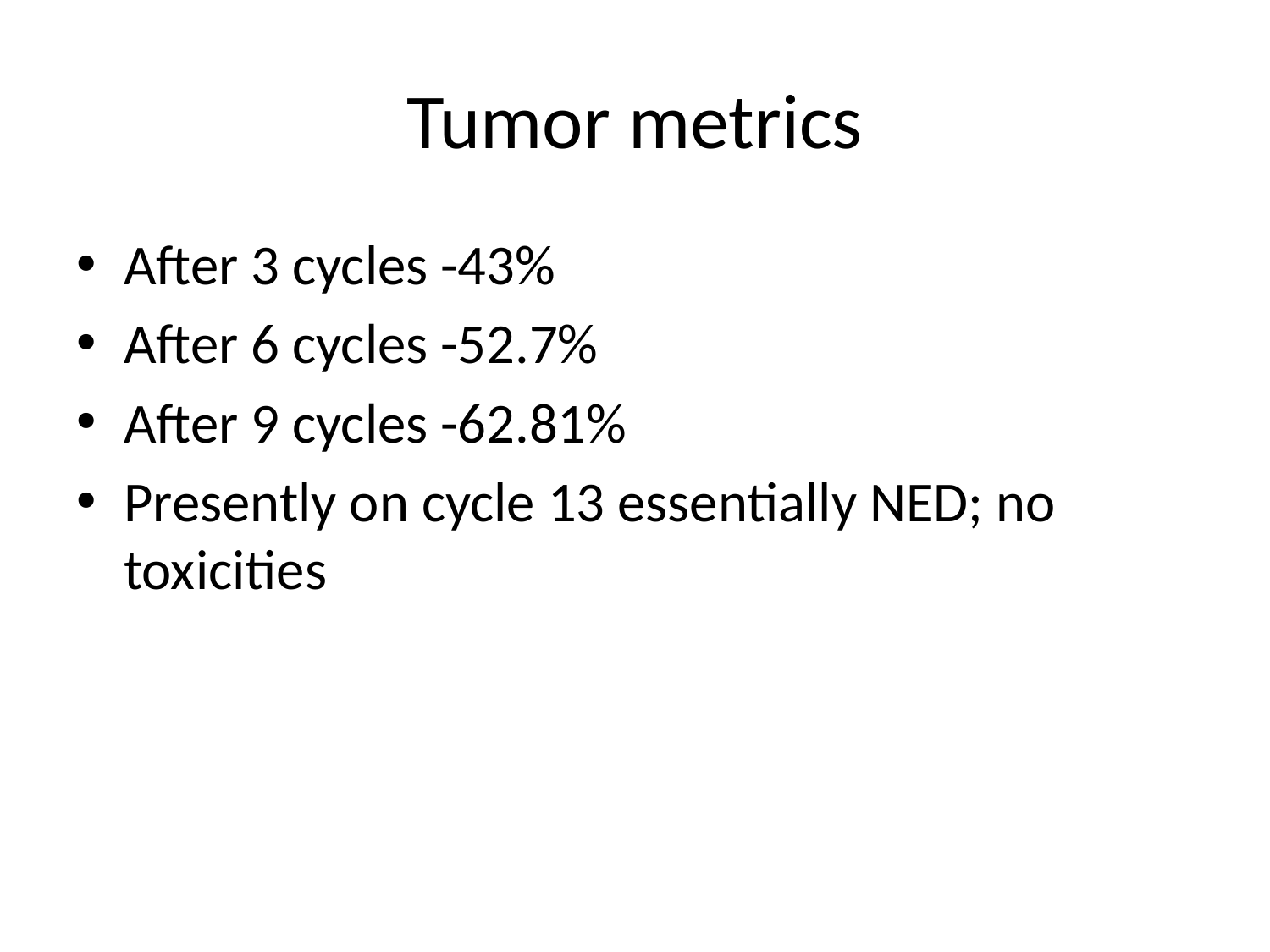

# Tumor metrics
After 3 cycles -43%
After 6 cycles -52.7%
After 9 cycles -62.81%
Presently on cycle 13 essentially NED; no toxicities